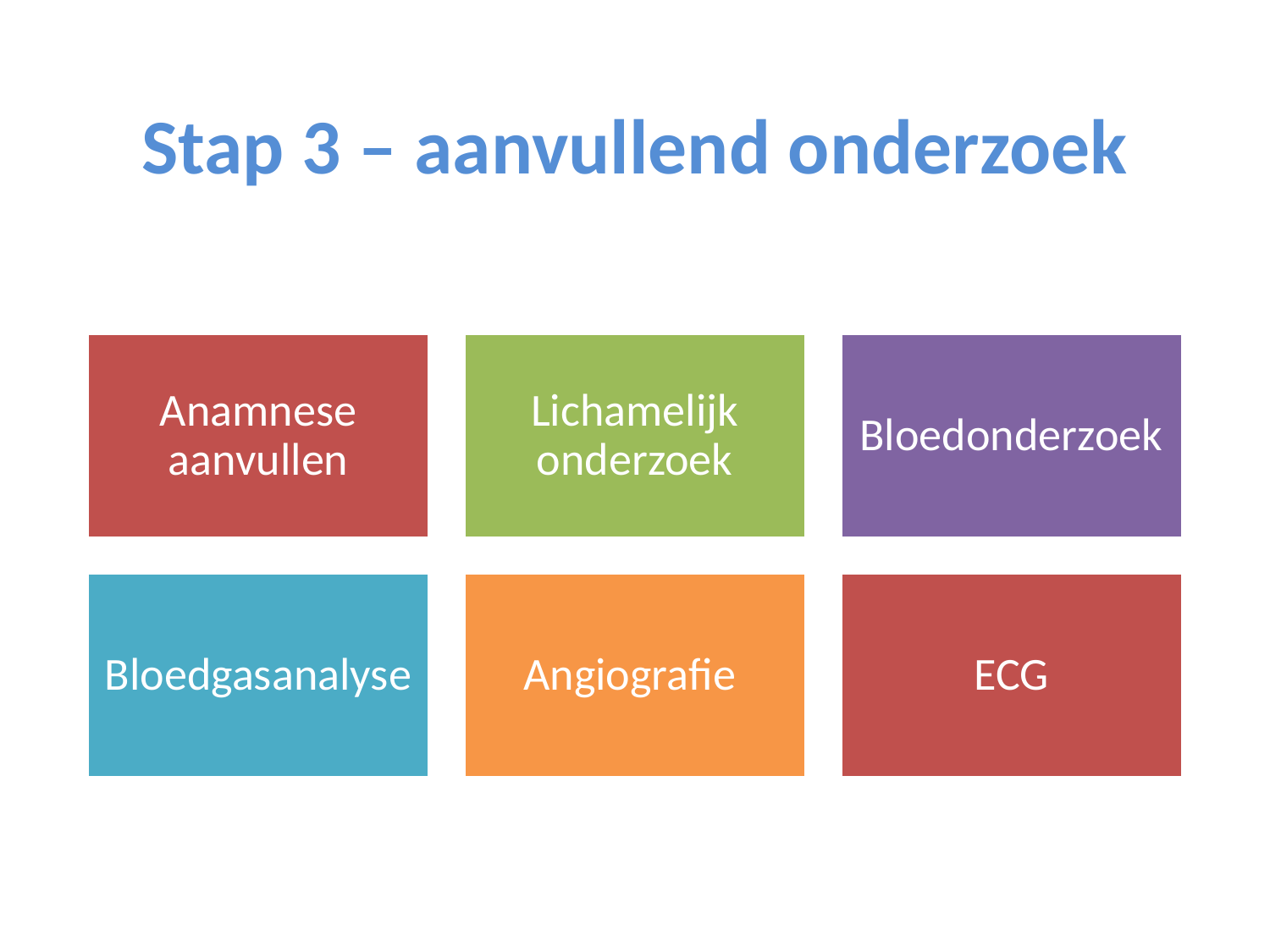

# Stap 3 – aanvullend onderzoek
Anamnese aanvullen
Lichamelijk onderzoek
Bloedonderzoek
Bloedgasanalyse
Angiografie
ECG